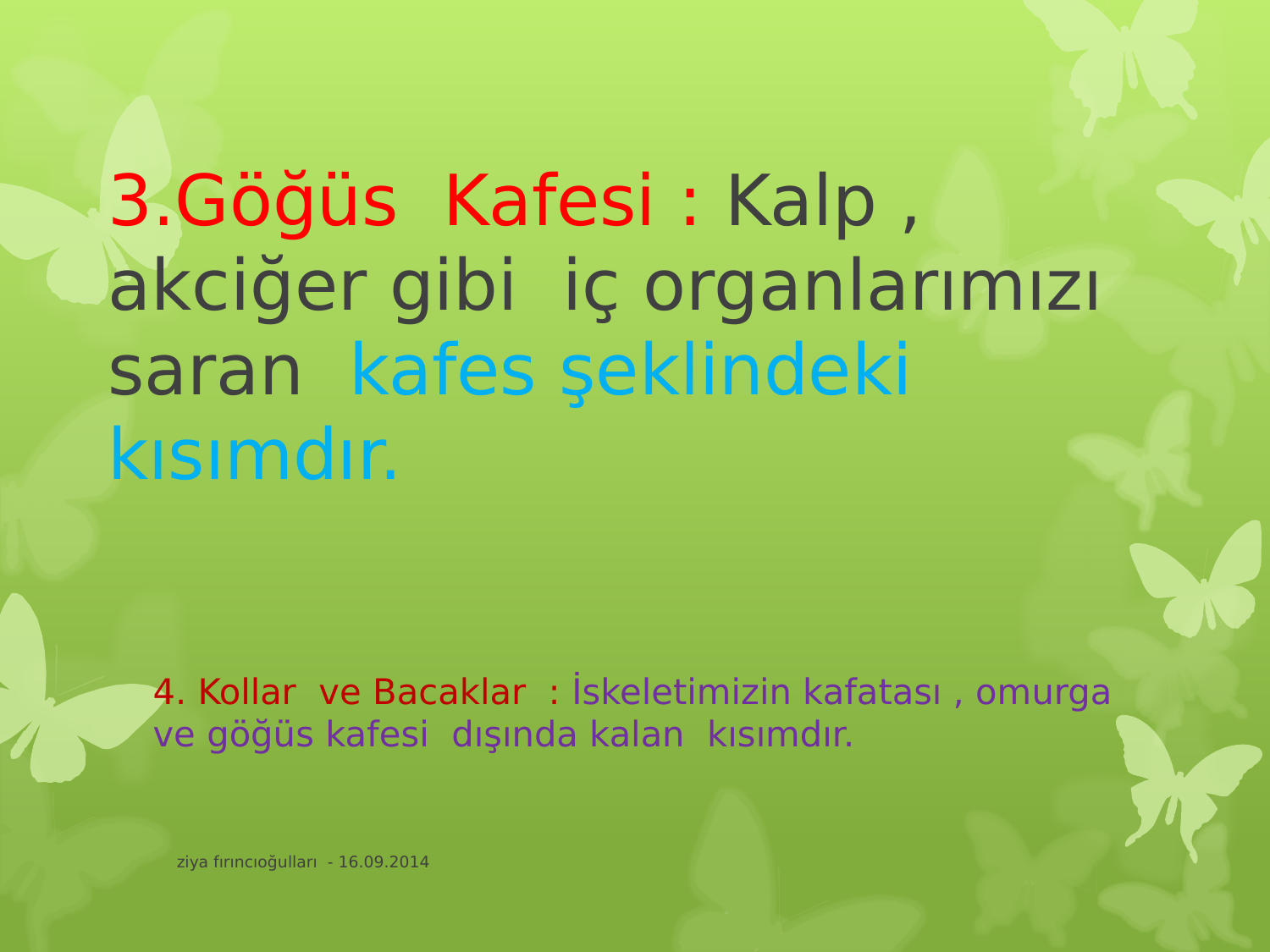

# 3.Göğüs  Kafesi : Kalp , akciğer gibi  iç organlarımızı saran  kafes şeklindeki  kısımdır.
4. Kollar  ve Bacaklar  : İskeletimizin kafatası , omurga ve göğüs kafesi  dışında kalan  kısımdır.
ziya fırıncıoğulları  - 16.09.2014